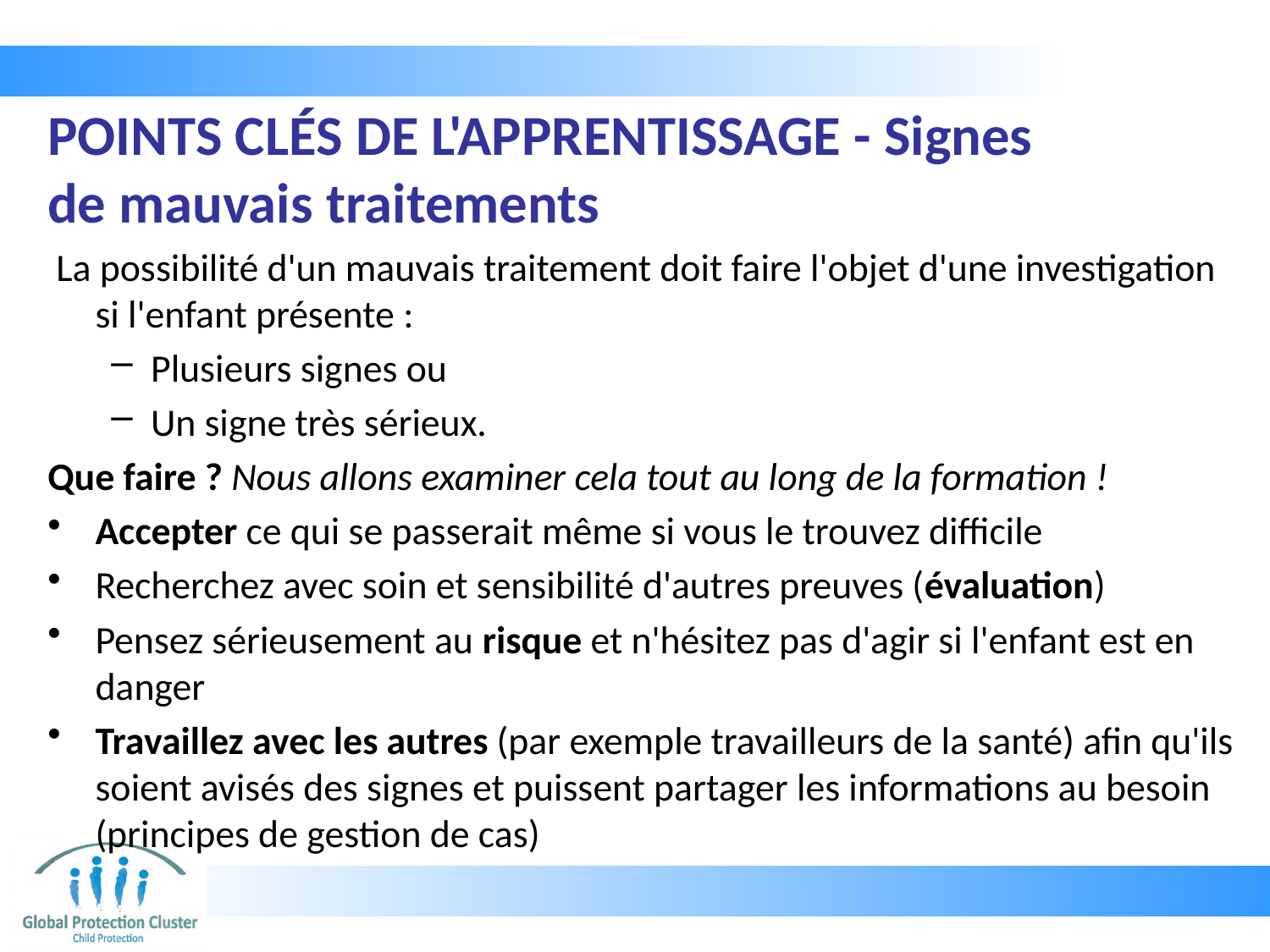

# POINTS CLÉS DE L'APPRENTISSAGE - Signes de mauvais traitements
 La possibilité d'un mauvais traitement doit faire l'objet d'une investigation si l'enfant présente :
Plusieurs signes ou
Un signe très sérieux.
Que faire ? Nous allons examiner cela tout au long de la formation !
Accepter ce qui se passerait même si vous le trouvez difficile
Recherchez avec soin et sensibilité d'autres preuves (évaluation)
Pensez sérieusement au risque et n'hésitez pas d'agir si l'enfant est en danger
Travaillez avec les autres (par exemple travailleurs de la santé) afin qu'ils soient avisés des signes et puissent partager les informations au besoin (principes de gestion de cas)